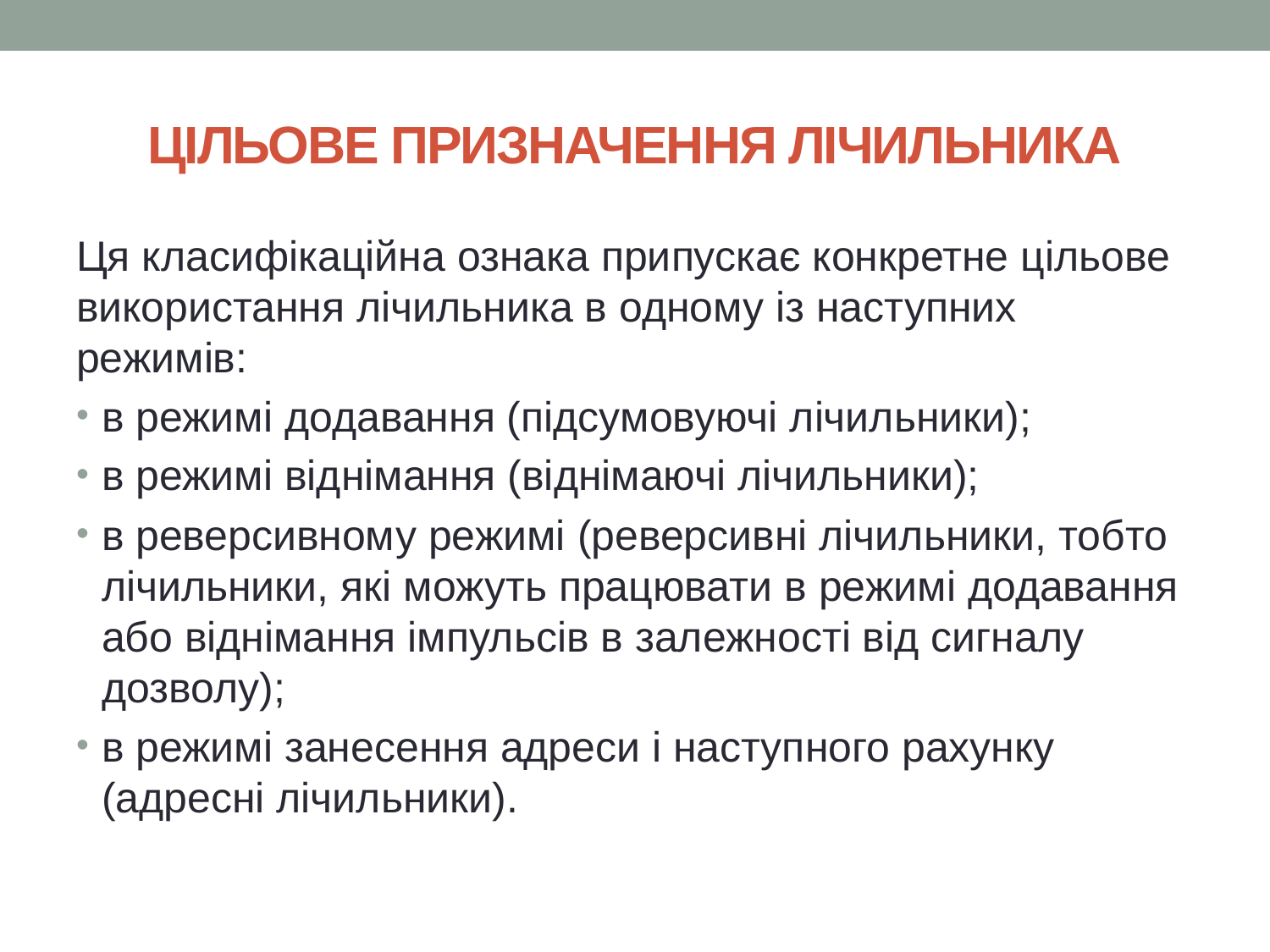

# ЦІЛЬОВЕ ПРИЗНАЧЕННЯ ЛІЧИЛЬНИКА
Ця класифікаційна ознака припускає конкретне цільове використання лічильника в одному із наступних режимів:
в режимі додавання (підсумовуючі лічильники);
в режимі віднімання (віднімаючі лічильники);
в реверсивному режимі (реверсивні лічильники, тобто лічильники, які можуть працювати в режимі додавання або віднімання імпульсів в залежності від сигналу дозволу);
в режимі занесення адреси і наступного рахунку (адресні лічильники).